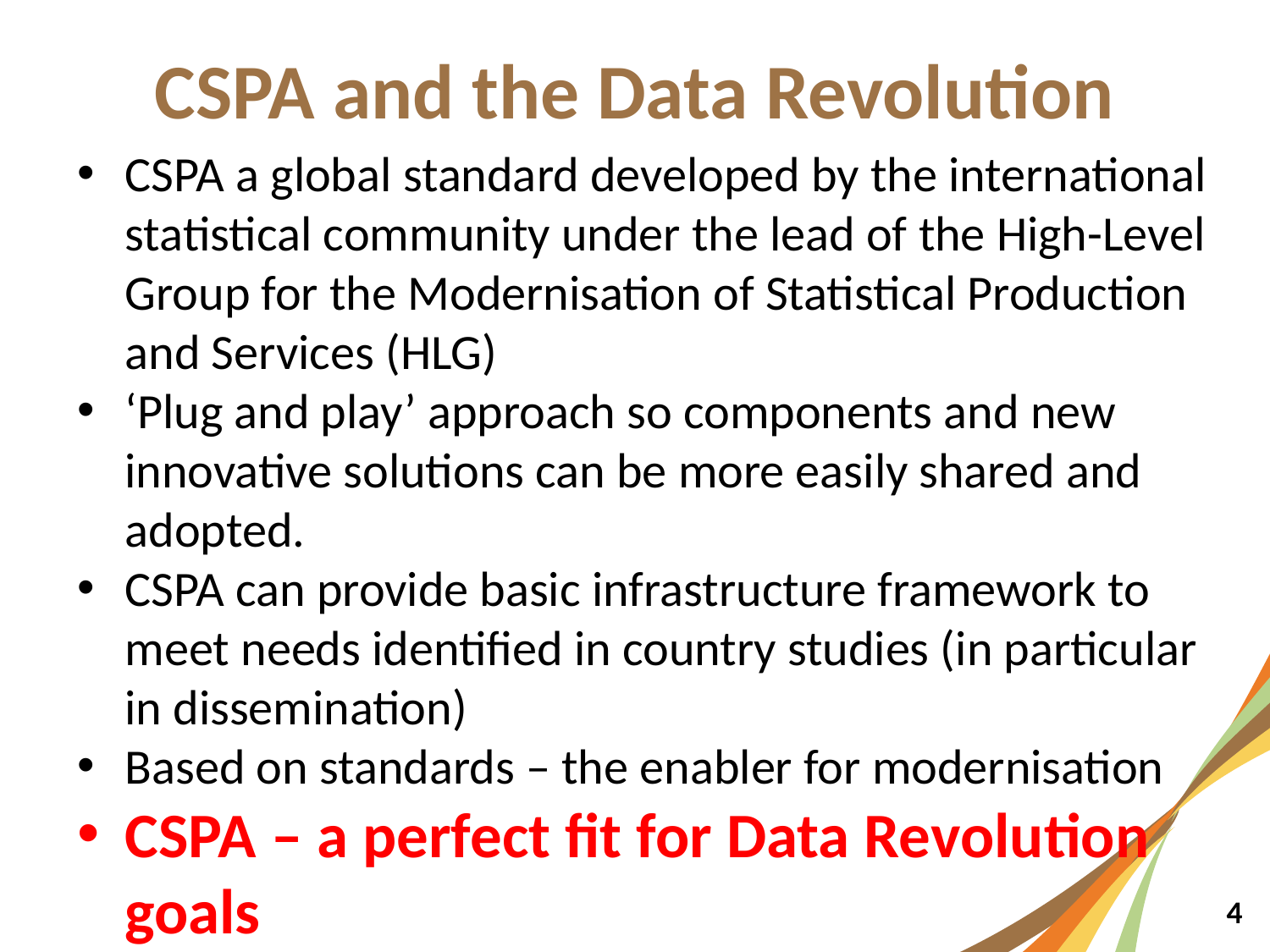

CSPA and the Data Revolution
CSPA a global standard developed by the international statistical community under the lead of the High-Level Group for the Modernisation of Statistical Production and Services (HLG)
‘Plug and play’ approach so components and new innovative solutions can be more easily shared and adopted.
CSPA can provide basic infrastructure framework to meet needs identified in country studies (in particular in dissemination)
Based on standards – the enabler for modernisation
CSPA – a perfect fit for Data Revolution goals